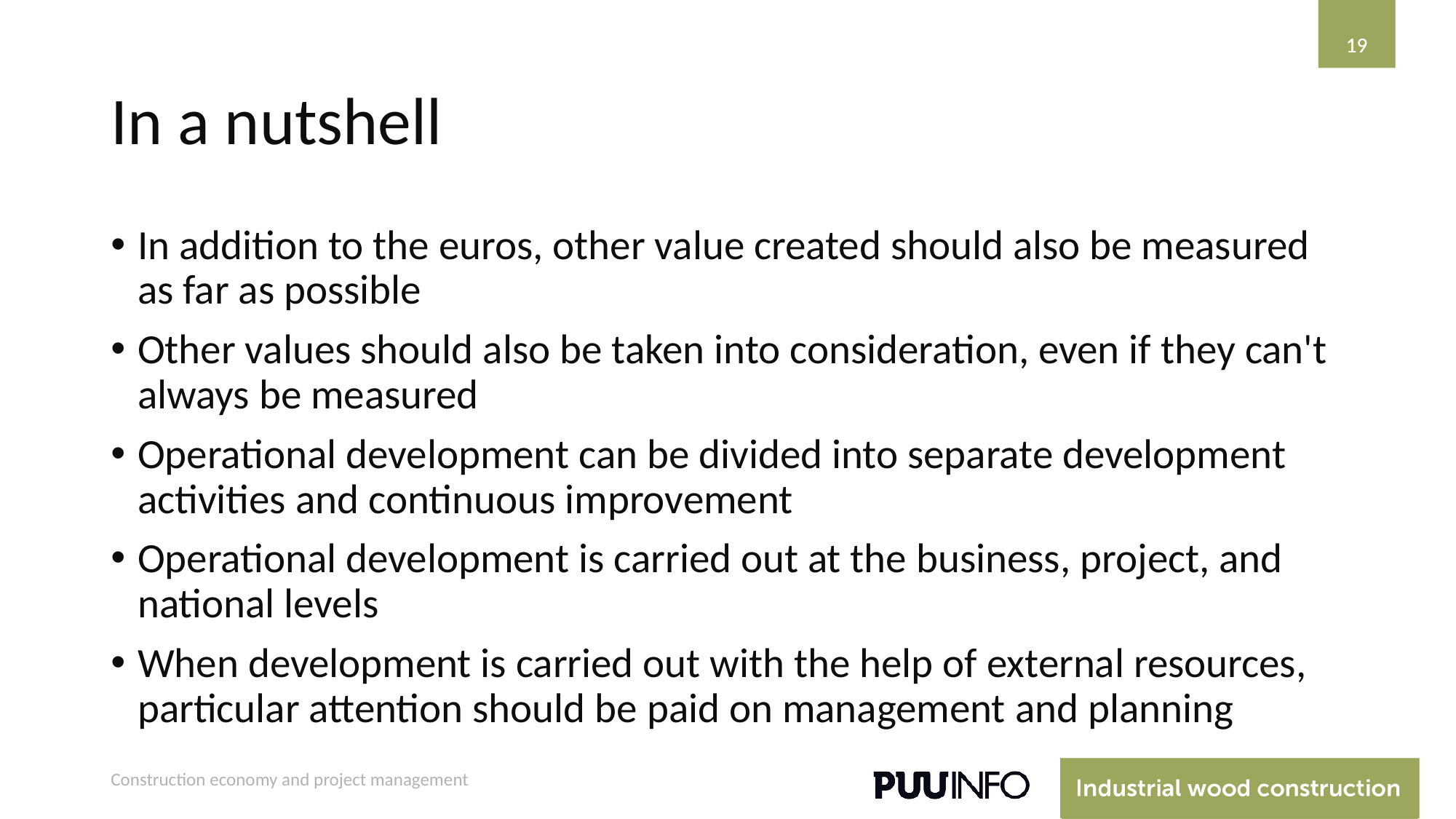

19
19
# In a nutshell
In addition to the euros, other value created should also be measured as far as possible
Other values should also be taken into consideration, even if they can't always be measured
Operational development can be divided into separate development activities and continuous improvement
Operational development is carried out at the business, project, and national levels
When development is carried out with the help of external resources, particular attention should be paid on management and planning

Construction economy and project management